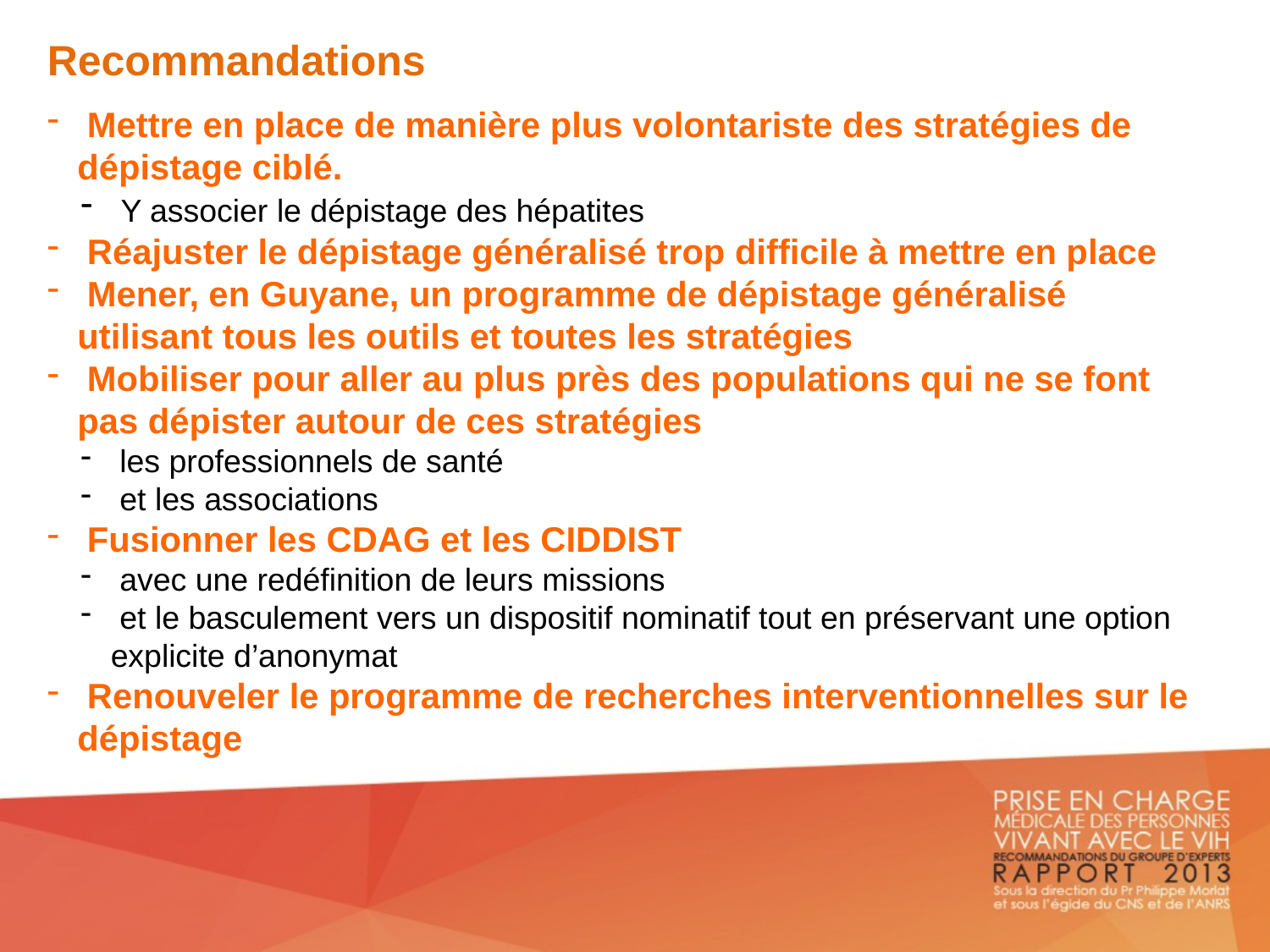

Recommandations
 Mettre en place de manière plus volontariste des stratégies de dépistage ciblé.
 Y associer le dépistage des hépatites
 Réajuster le dépistage généralisé trop difficile à mettre en place
 Mener, en Guyane, un programme de dépistage généralisé utilisant tous les outils et toutes les stratégies
 Mobiliser pour aller au plus près des populations qui ne se font pas dépister autour de ces stratégies
 les professionnels de santé
 et les associations
 Fusionner les CDAG et les CIDDIST
 avec une redéfinition de leurs missions
 et le basculement vers un dispositif nominatif tout en préservant une option explicite d’anonymat
 Renouveler le programme de recherches interventionnelles sur le dépistage